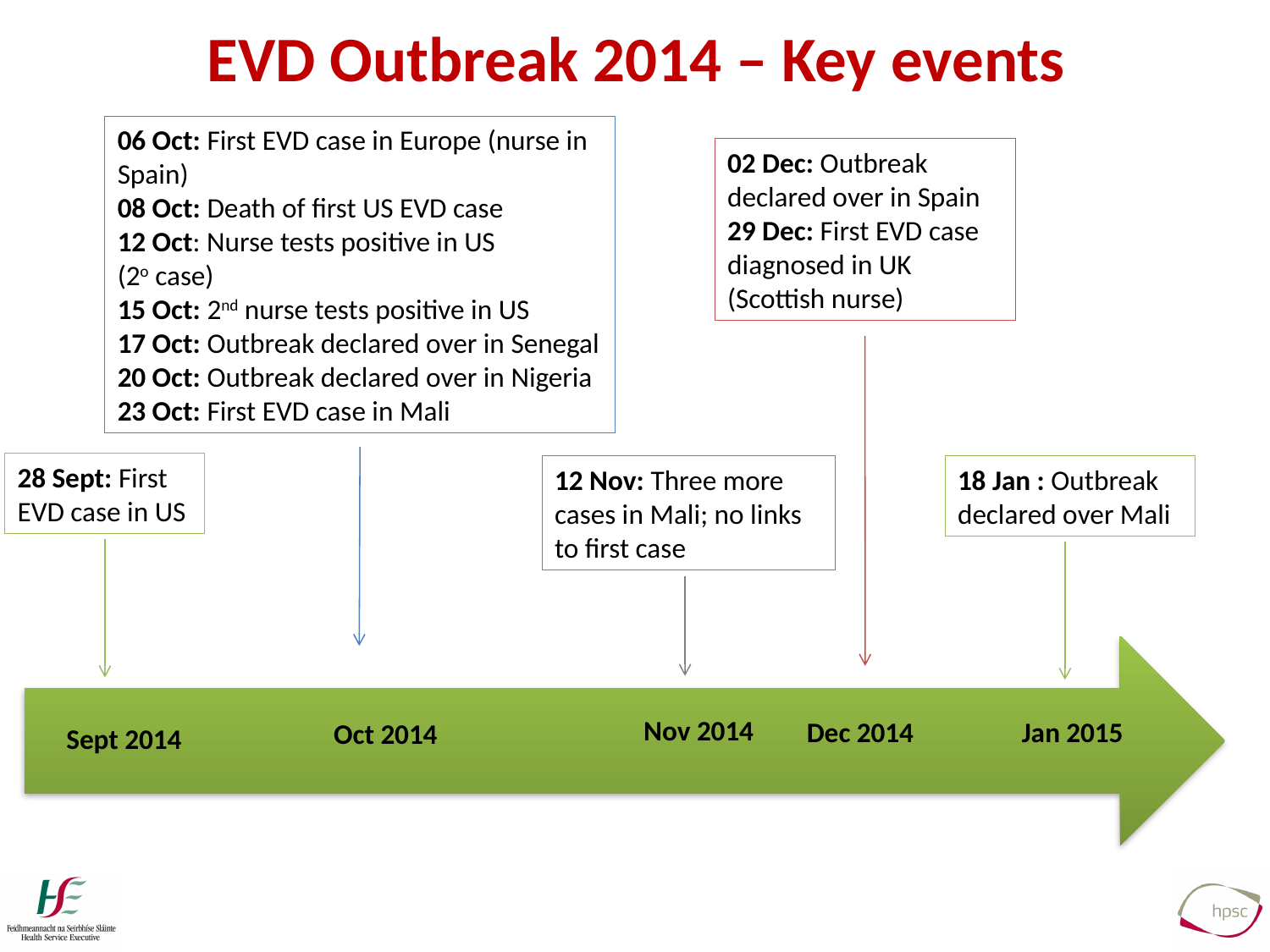

# EVD Outbreak 2014 – Key events
06 Oct: First EVD case in Europe (nurse in Spain)
08 Oct: Death of first US EVD case
12 Oct: Nurse tests positive in US
(2o case)
15 Oct: 2nd nurse tests positive in US
17 Oct: Outbreak declared over in Senegal
20 Oct: Outbreak declared over in Nigeria
23 Oct: First EVD case in Mali
02 Dec: Outbreak declared over in Spain
29 Dec: First EVD case diagnosed in UK (Scottish nurse)
28 Sept: First EVD case in US
12 Nov: Three more cases in Mali; no links to first case
18 Jan : Outbreak declared over Mali
Jan 2015
Dec 2014
Nov 2014
Oct 2014
Sept 2014